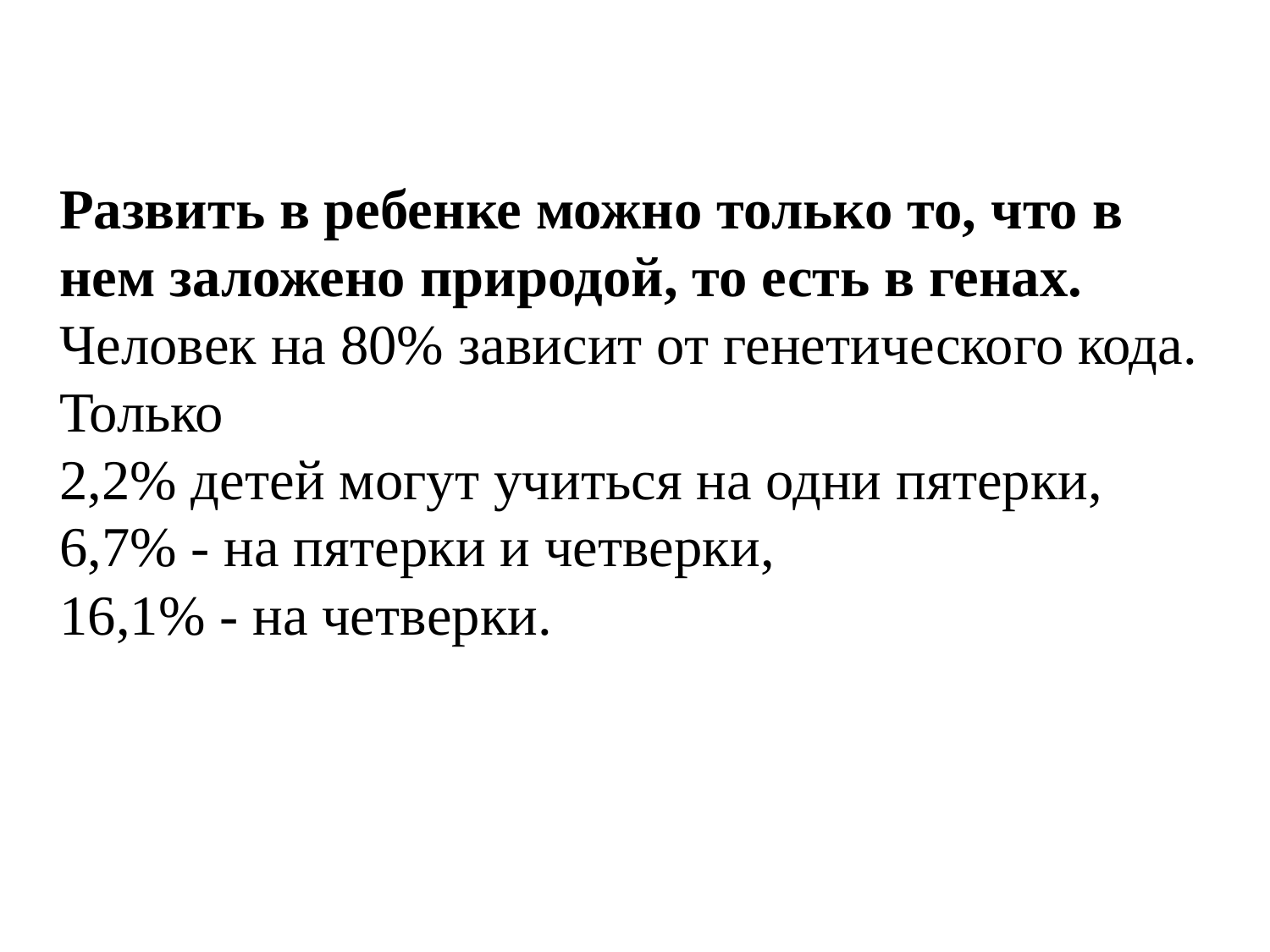

Развить в ребенке можно только то, что в нем заложено природой, то есть в генах.
Человек на 80% зависит от генетического кода.
Только
2,2% детей могут учиться на одни пятерки,
6,7% - на пятерки и четверки,
16,1% - на четверки.